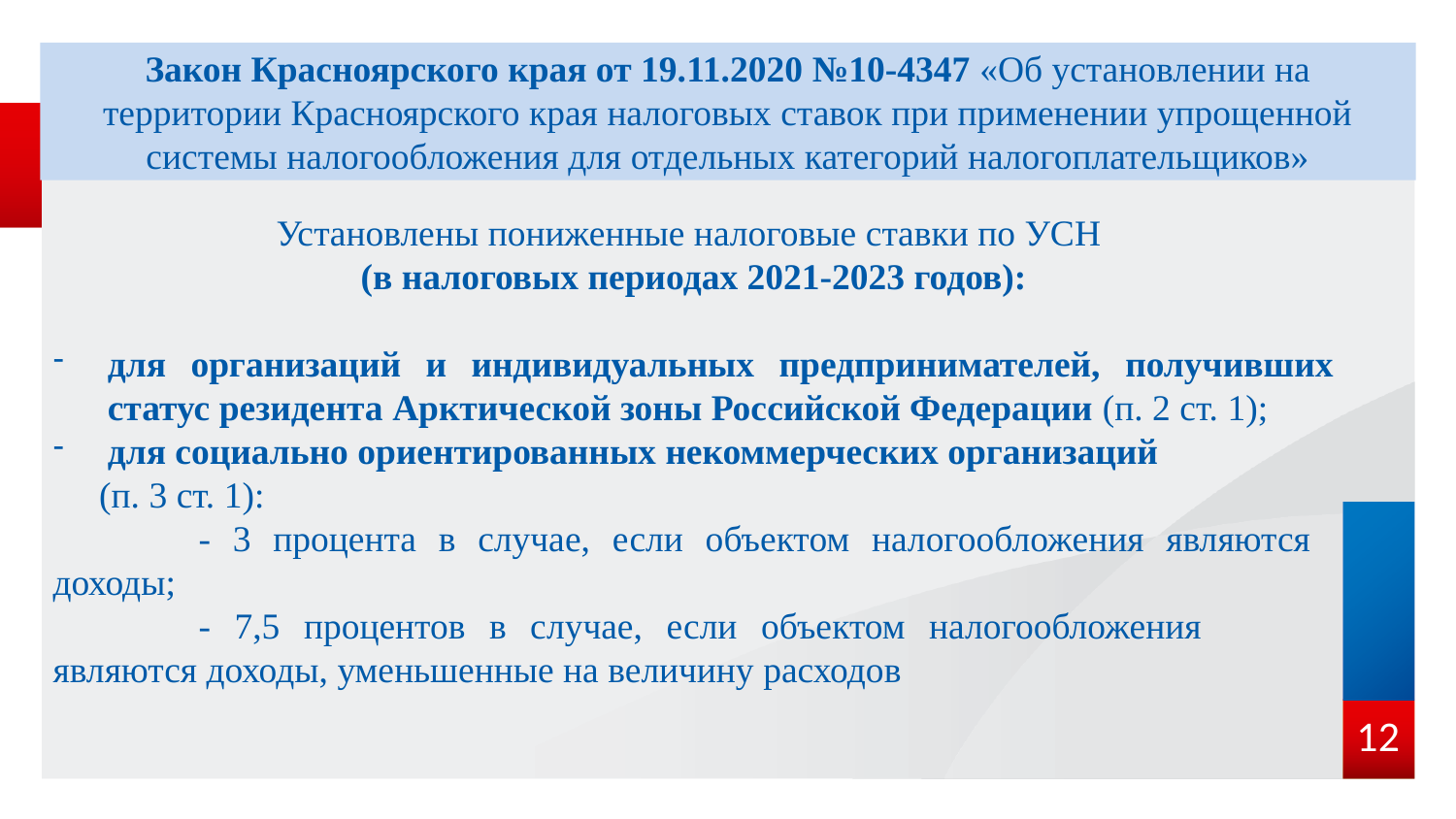

# Закон Красноярского края от 19.11.2020 №10-4347 «Об установлении на территории Красноярского края налоговых ставок при применении упрощенной системы налогообложения для отдельных категорий налогоплательщиков»
Установлены пониженные налоговые ставки по УСН
(в налоговых периодах 2021-2023 годов):

для организаций и индивидуальных предпринимателей, получивших статус резидента Арктической зоны Российской Федерации (п. 2 ст. 1);
для социально ориентированных некоммерческих организаций
     (п. 3 ст. 1):
	- 3 процента в случае, если объектом налогообложения являются 	доходы;
	- 7,5 процентов в случае, если объектом налогообложения 	являются доходы, уменьшенные на величину расходов

12